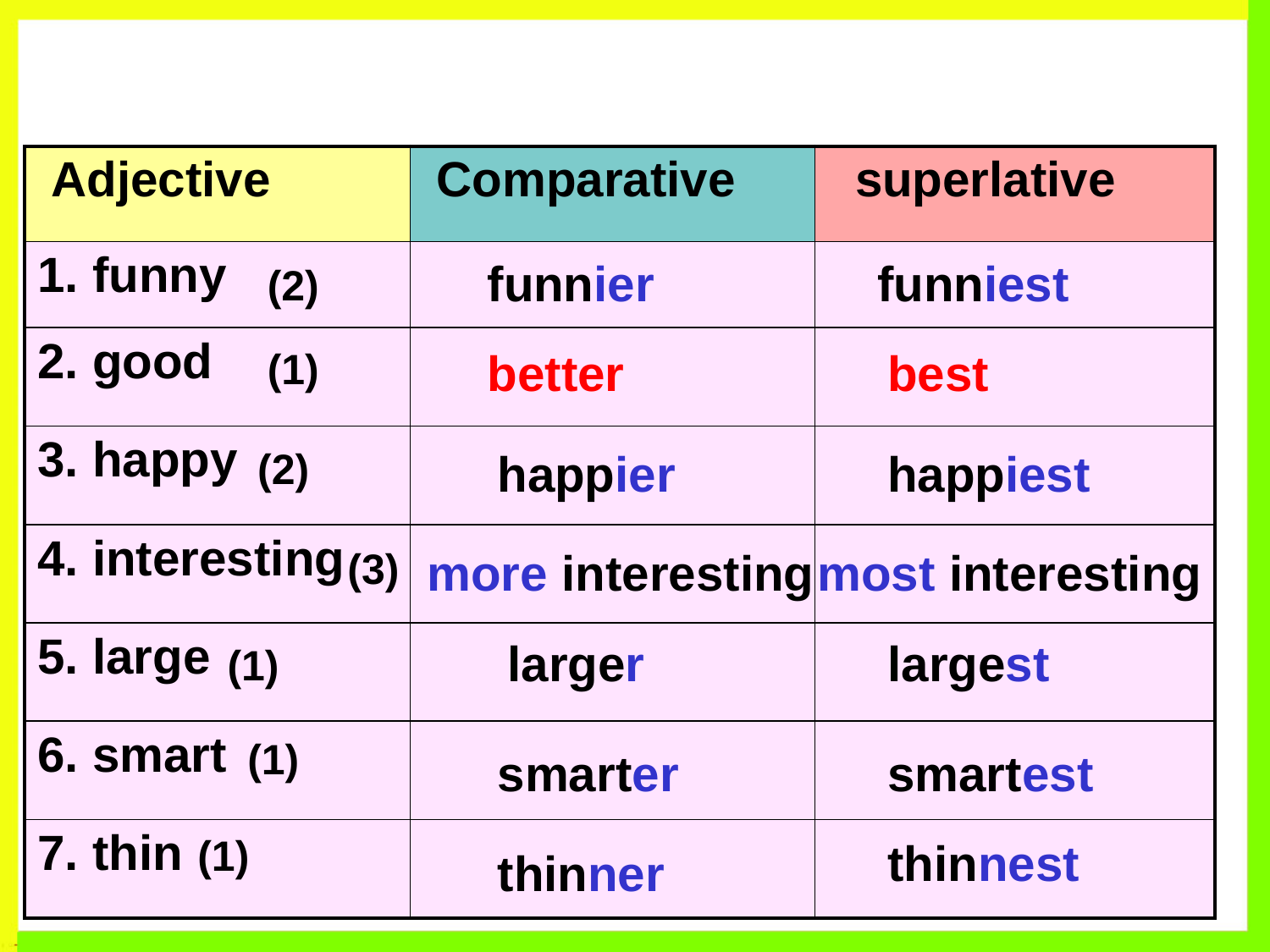

| Adjective | Comparative | superlative |
| --- | --- | --- |
| 1. funny |  |  |
| 2. good |  |  |
| 3. happy |  |  |
| 4. interesting |  |  |
| 5. large |  |  |
| 6. smart |  |  |
| 7. thin |  |  |
funnier
funniest
(2)
(1)
better
best
(2)
happier
happiest
(3)
more interesting
most interesting
larger
largest
(1)
(1)
smarter
smartest
(1)
thinnest
thinner